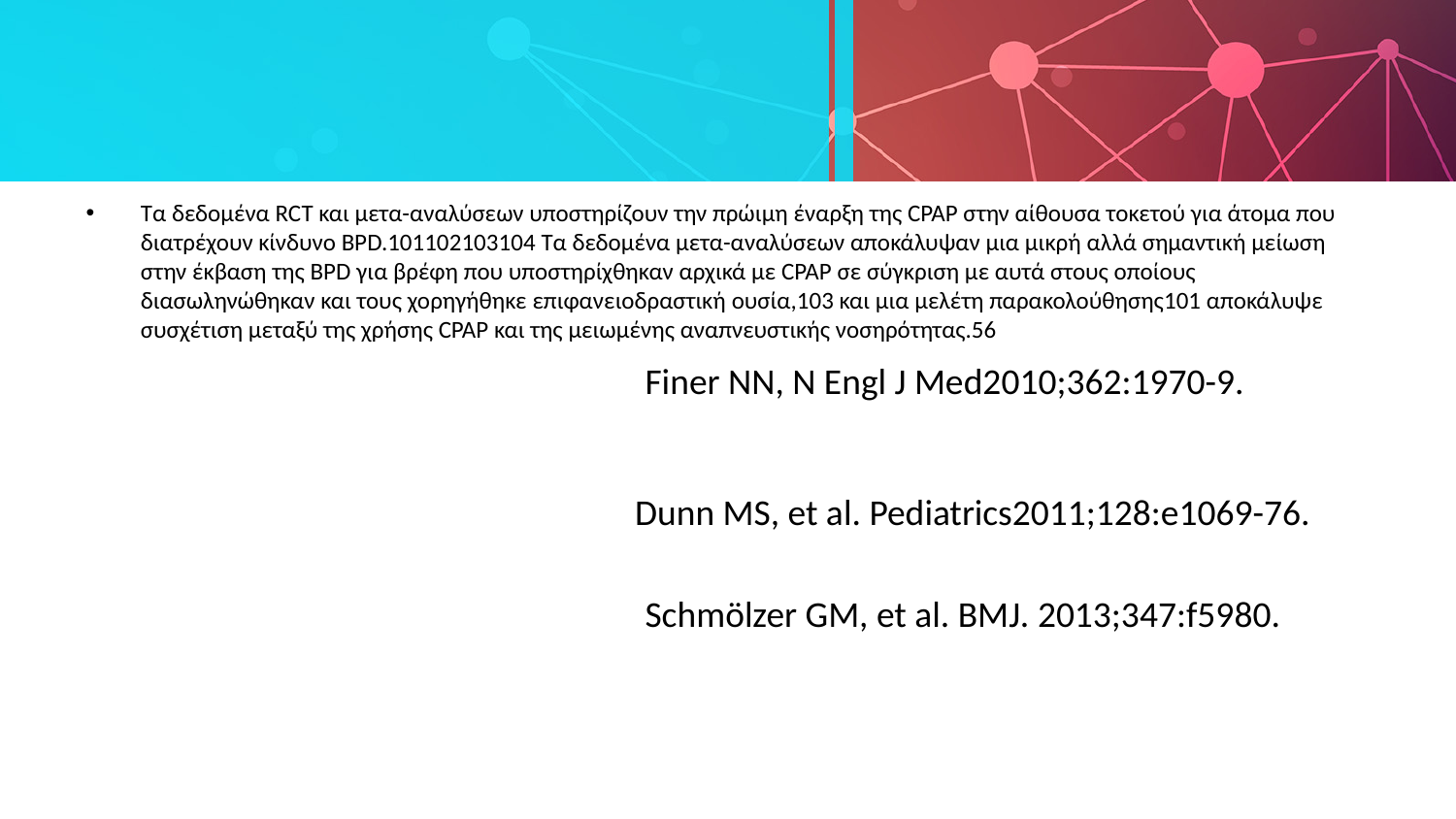

#
Τα δεδομένα RCT και μετα-αναλύσεων υποστηρίζουν την πρώιμη έναρξη της CPAP στην αίθουσα τοκετού για άτομα που διατρέχουν κίνδυνο BPD.101102103104 Τα δεδομένα μετα-αναλύσεων αποκάλυψαν μια μικρή αλλά σημαντική μείωση στην έκβαση της BPD για βρέφη που υποστηρίχθηκαν αρχικά με CPAP σε σύγκριση με αυτά στους οποίους διασωληνώθηκαν και τους χορηγήθηκε επιφανειοδραστική ουσία,103 και μια μελέτη παρακολούθησης101 αποκάλυψε συσχέτιση μεταξύ της χρήσης CPAP και της μειωμένης αναπνευστικής νοσηρότητας.56
Finer NN, N Engl J Med2010;362:1970-9.
Dunn MS, et al. Pediatrics2011;128:e1069-76.
Schmölzer GM, et al. BMJ. 2013;347:f5980.